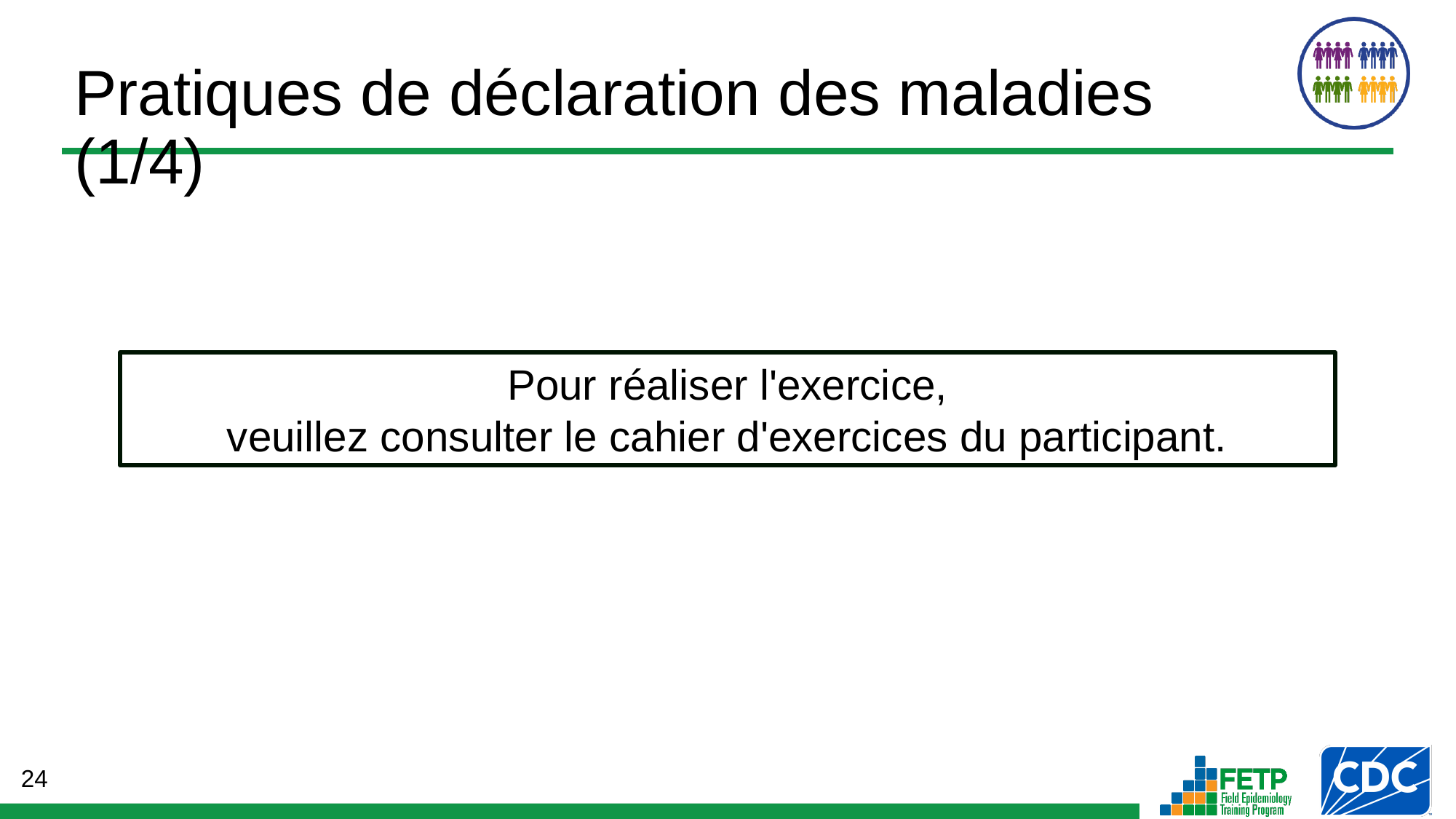

# Pratiques de déclaration des maladies (1/4)